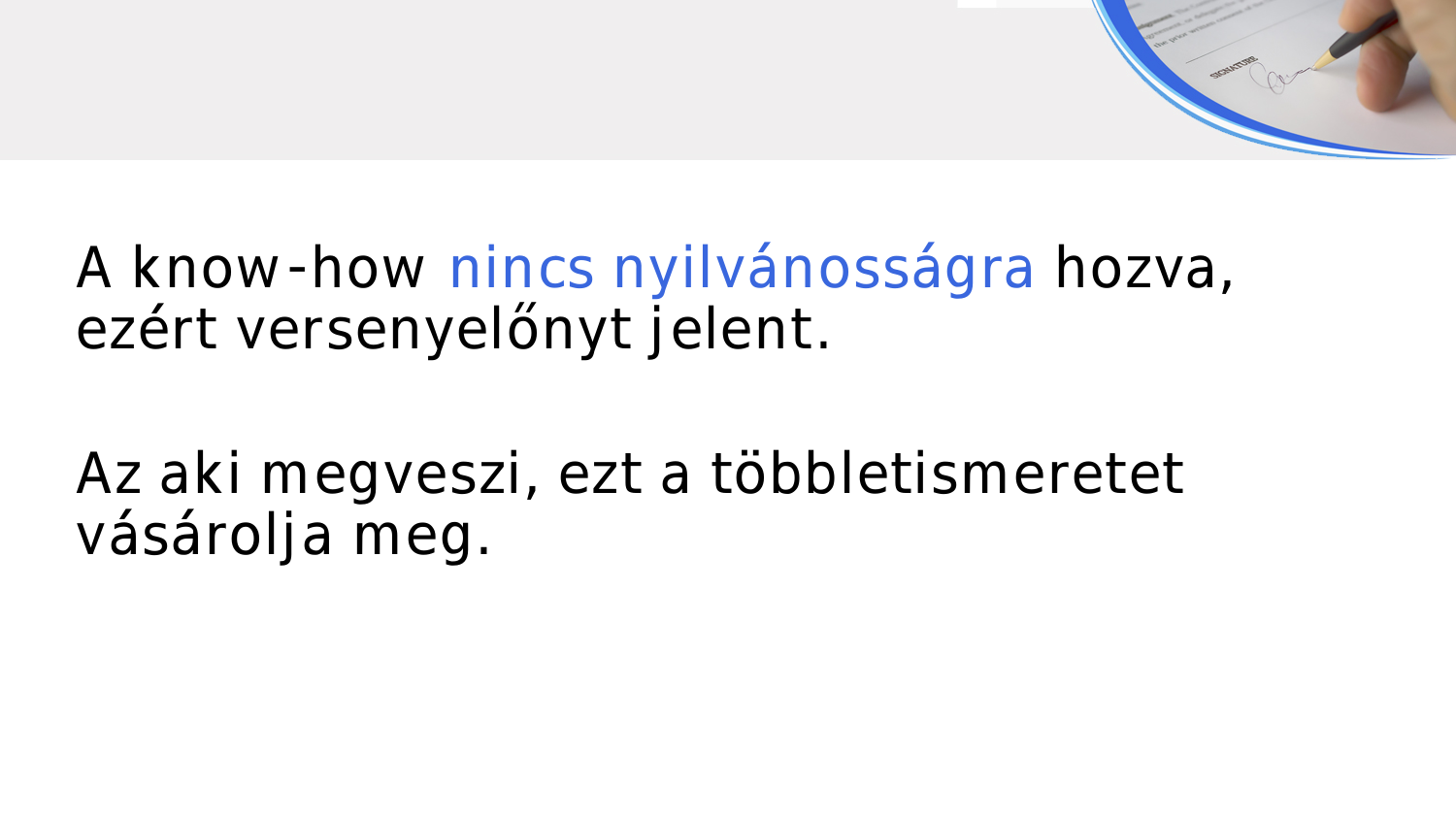

A know-how nincs nyilvánosságra hozva,
ezért versenyelőnyt jelent.

Az aki megveszi, ezt a többletismeretet
vásárolja meg.